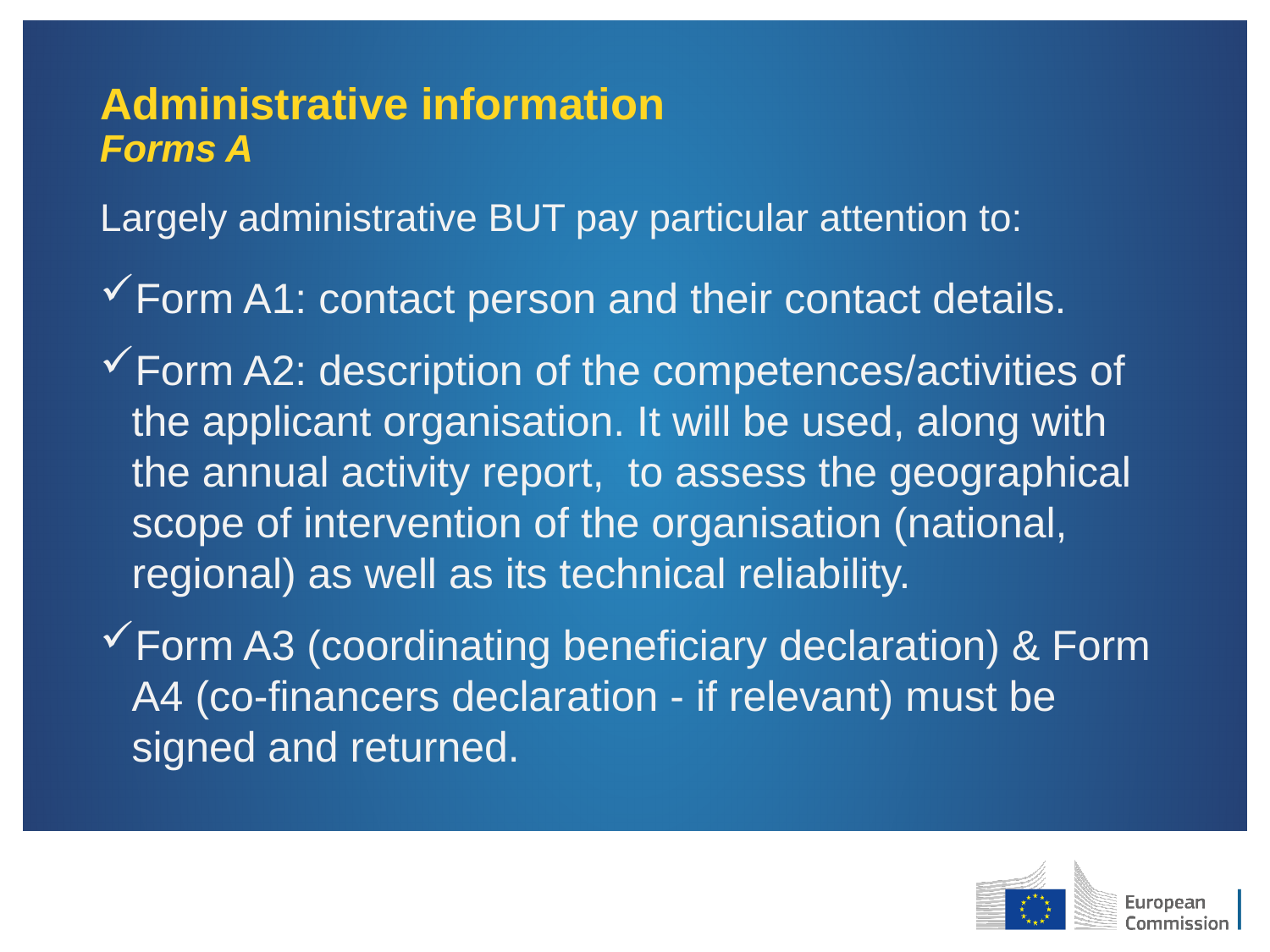

# Administrative information Forms A
Largely administrative BUT pay particular attention to:
Form A1: contact person and their contact details.
Form A2: description of the competences/activities of the applicant organisation. It will be used, along with the annual activity report,  to assess the geographical scope of intervention of the organisation (national, regional) as well as its technical reliability.
Form A3 (coordinating beneficiary declaration) & Form A4 (co-financers declaration - if relevant) must be signed and returned.